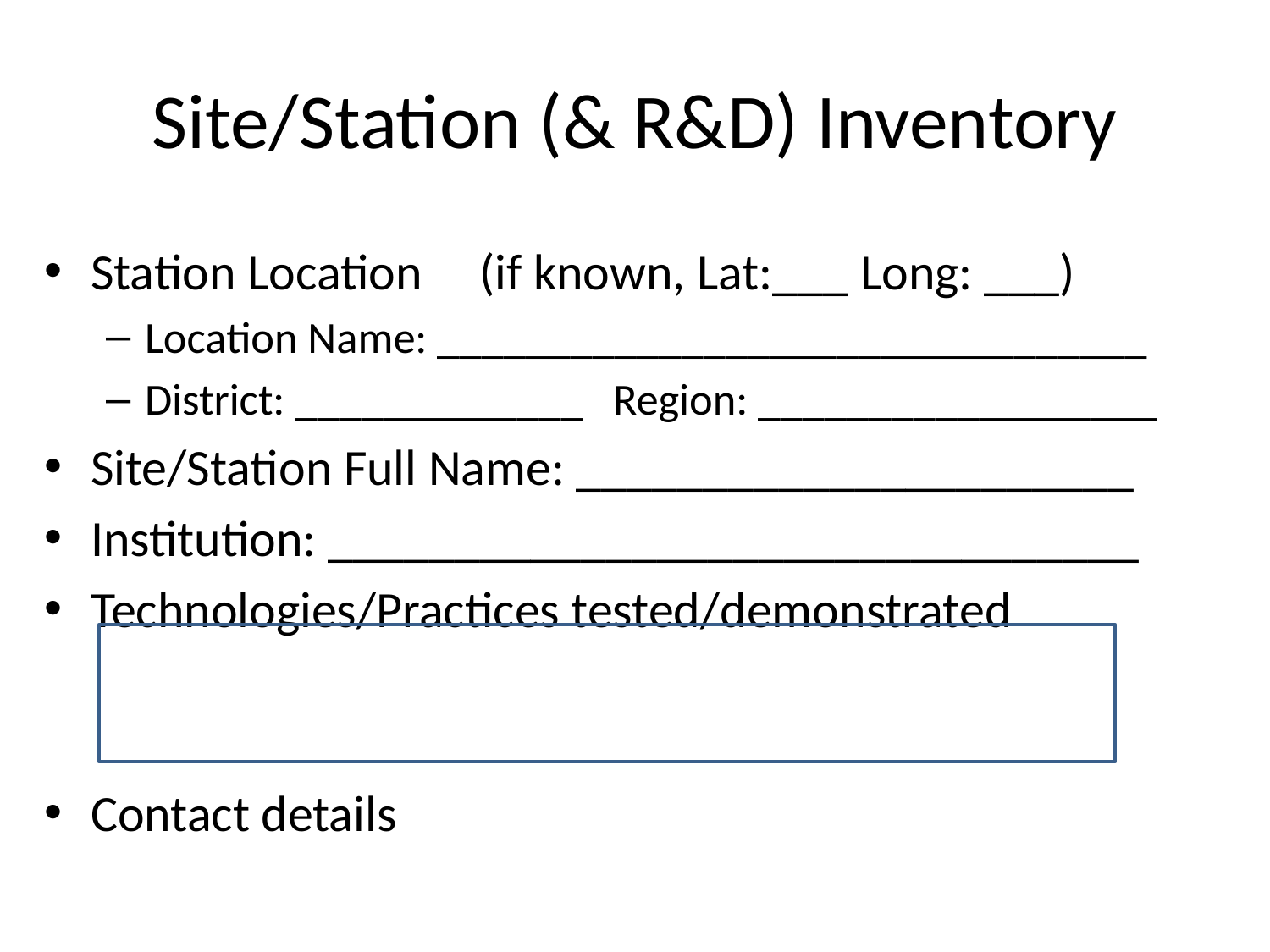

# Site/Station (& R&D) Inventory
Station Location     (if known, Lat:___ Long: ___)
Location Name: ________________________________
District: _____________   Region: __________________
Site/Station Full Name: ______________________
Institution: ________________________________
Technologies/Practices tested/demonstrated

Contact details